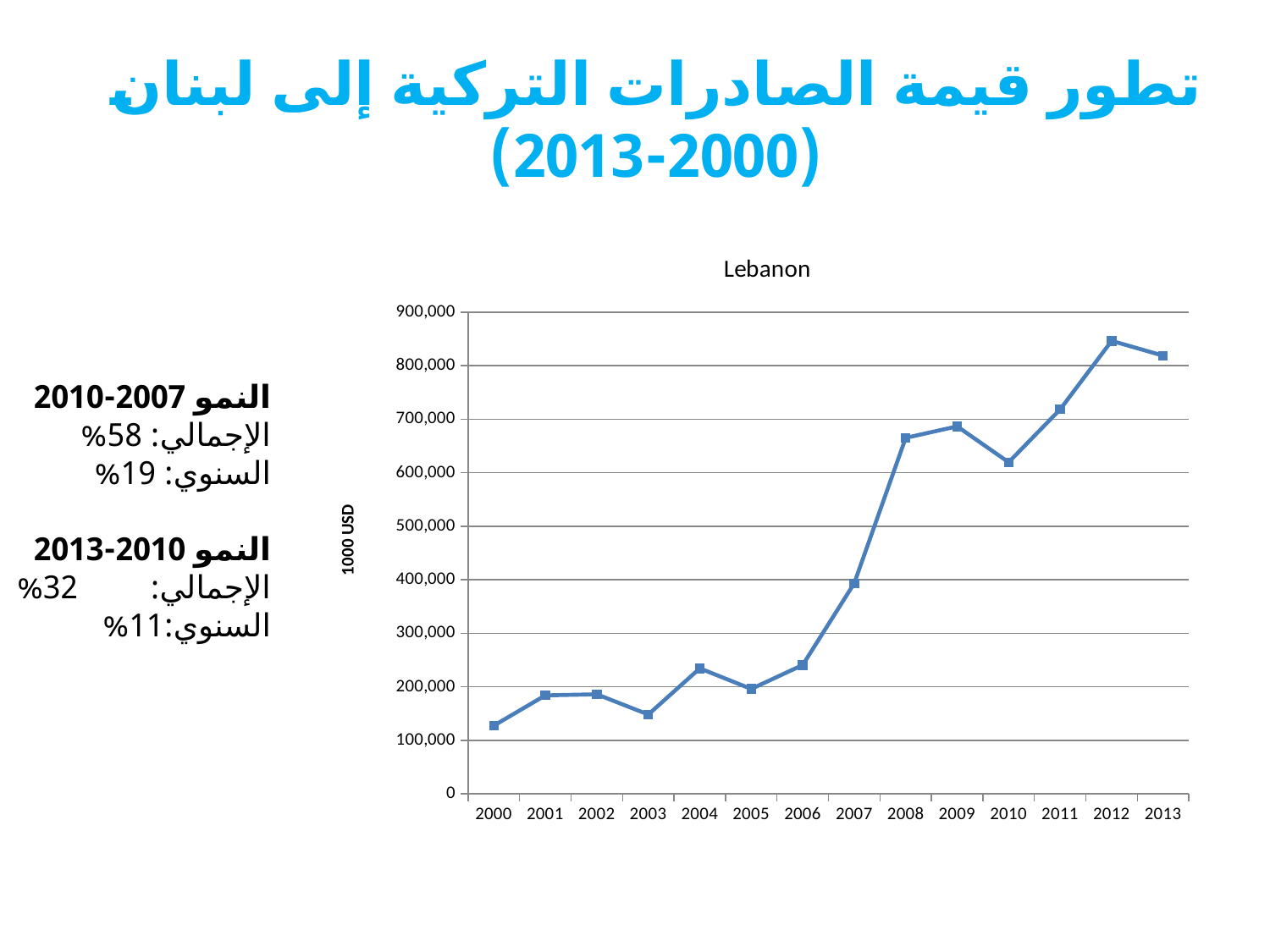

# تطور قيمة الصادرات التركية إلى لبنان (2000-2013)

### Chart:

| Category | Lebanon |
|---|---|
| 2000 | 127400.42 |
| 2001 | 183880.319 |
| 2002 | 185946.406 |
| 2003 | 148126.379 |
| 2004 | 234400.76 |
| 2005 | 195910.08599999998 |
| 2006 | 240598.967 |
| 2007 | 393216.67099999986 |
| 2008 | 665041.143 |
| 2009 | 686514.0819999994 |
| 2010 | 619481.057 |
| 2011 | 718263.549 |
| 2012 | 846229.6969999993 |
| 2013 | 818642.5969999994 |
النمو 2007-2010
الإجمالي:	 58%
السنوي:	 19%

النمو 2010-2013
الإجمالي: 	32%
السنوي:	11%